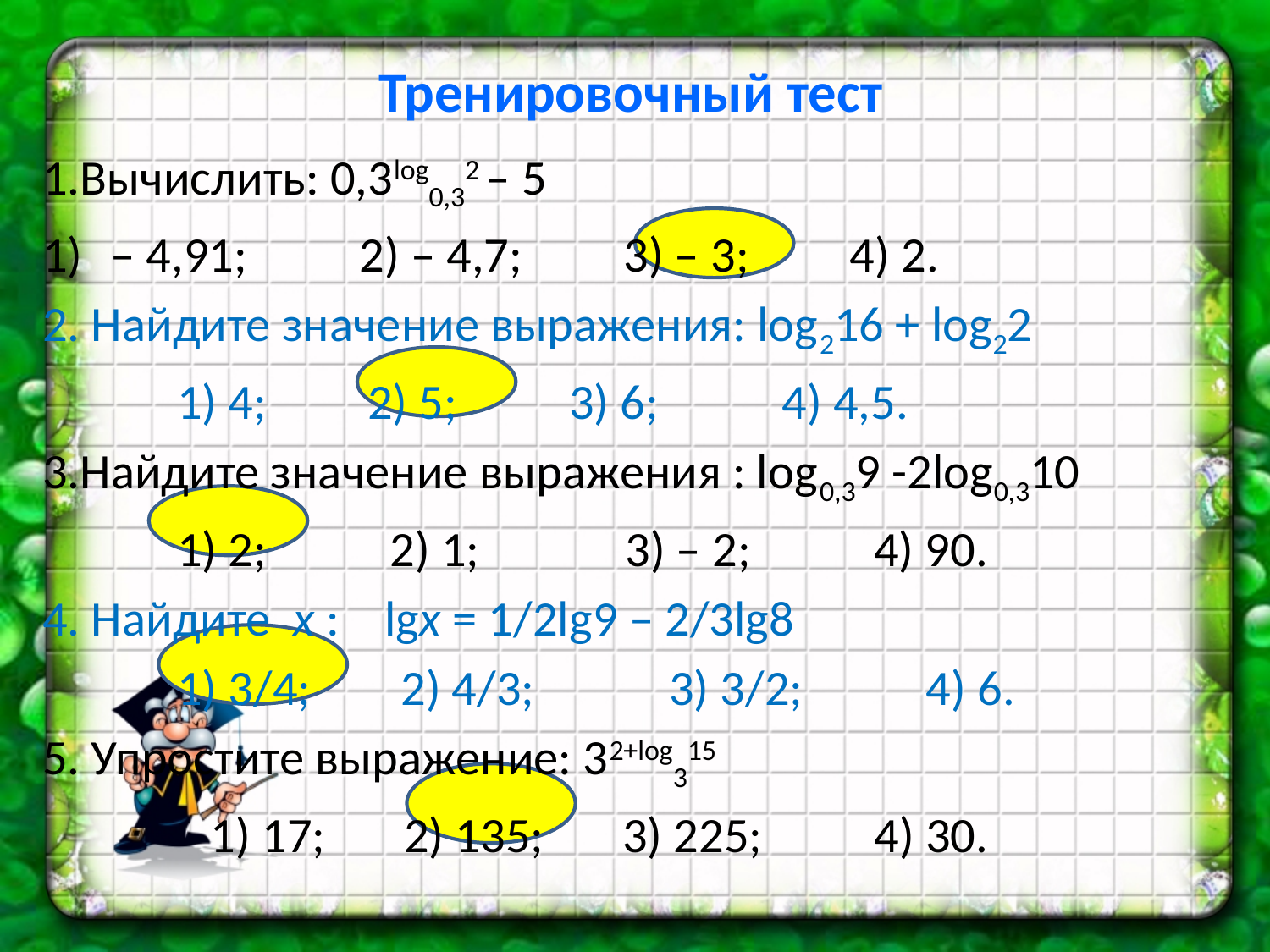

# Тренировочный тест
1.Вычислить: 0,3log0,32 – 5
– 4,91;          2) – 4,7;         3) – 3;         4) 2.
2. Найдите значение выражения: log216 + log22
            1) 4;         2) 5;          3) 6;           4) 4,5.
3.Найдите значение выражения : log0,39 -2log0,310
            1) 2;           2) 1;             3) – 2;           4) 90.
4. Найдите  x :    lgx = 1/2lg9 – 2/3lg8
            1) 3/4;        2) 4/3;            3) 3/2;           4) 6.
5. Упростите выражение: 32+log315
               1) 17;       2) 135;       3) 225;          4) 30.